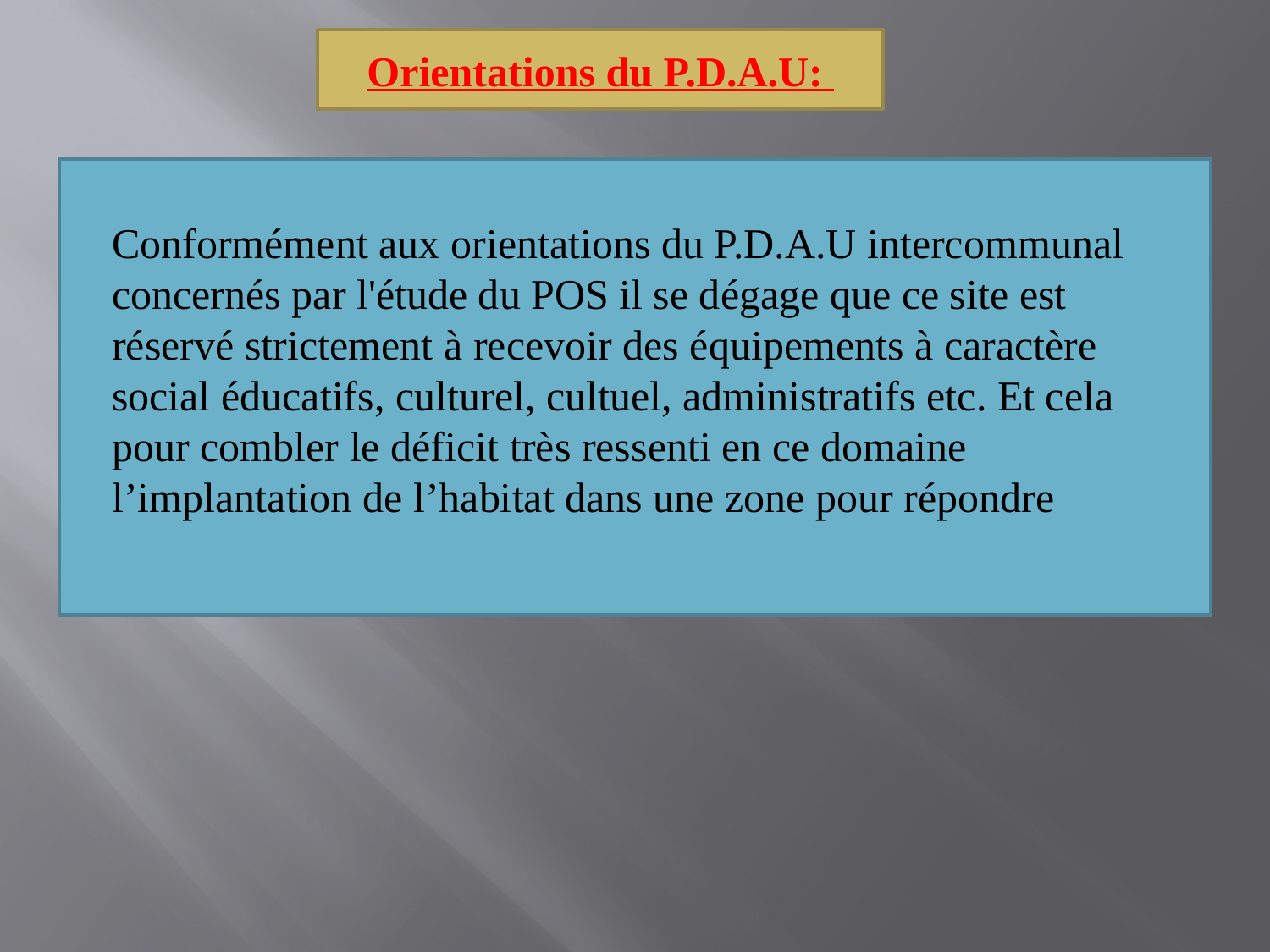

Orientations du P.D.A.U:

Conformément aux orientations du P.D.A.U intercommunal concernés par l'étude du POS il se dégage que ce site est réservé strictement à recevoir des équipements à caractère social éducatifs, culturel, cultuel, administratifs etc. Et cela pour combler le déficit très ressenti en ce domaine
l’implantation de l’habitat dans une zone pour répondre